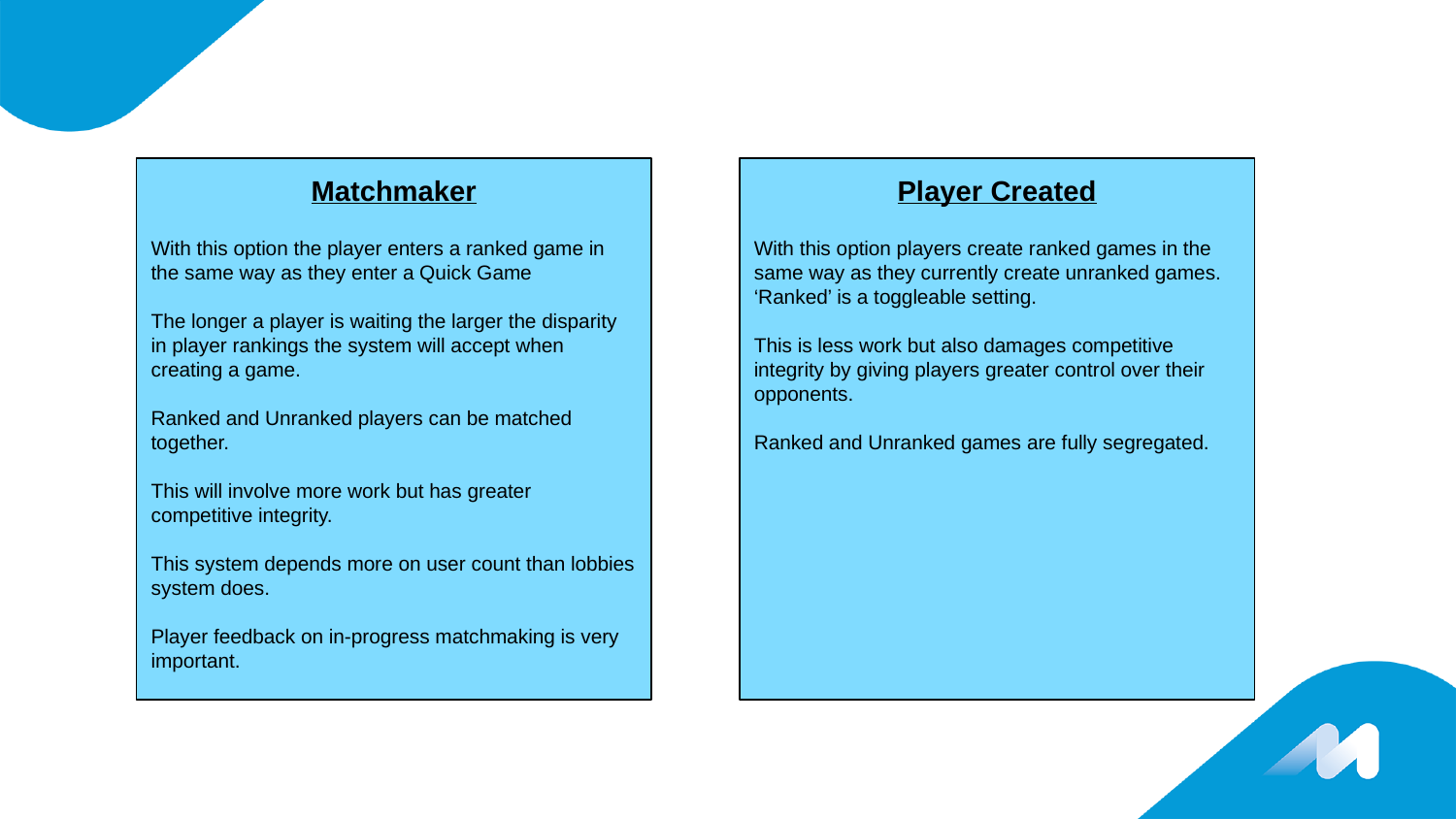

Matchmaker

With this option the player enters a ranked game in the same way as they enter a Quick Game

The longer a player is waiting the larger the disparity in player rankings the system will accept when creating a game.

Ranked and Unranked players can be matched together.

This will involve more work but has greater competitive integrity.

This system depends more on user count than lobbies system does.

Player feedback on in-progress matchmaking is very important.

Player Created

With this option players create ranked games in the same way as they currently create unranked games. ‘Ranked’ is a toggleable setting.

This is less work but also damages competitive integrity by giving players greater control over their opponents.

Ranked and Unranked games are fully segregated.